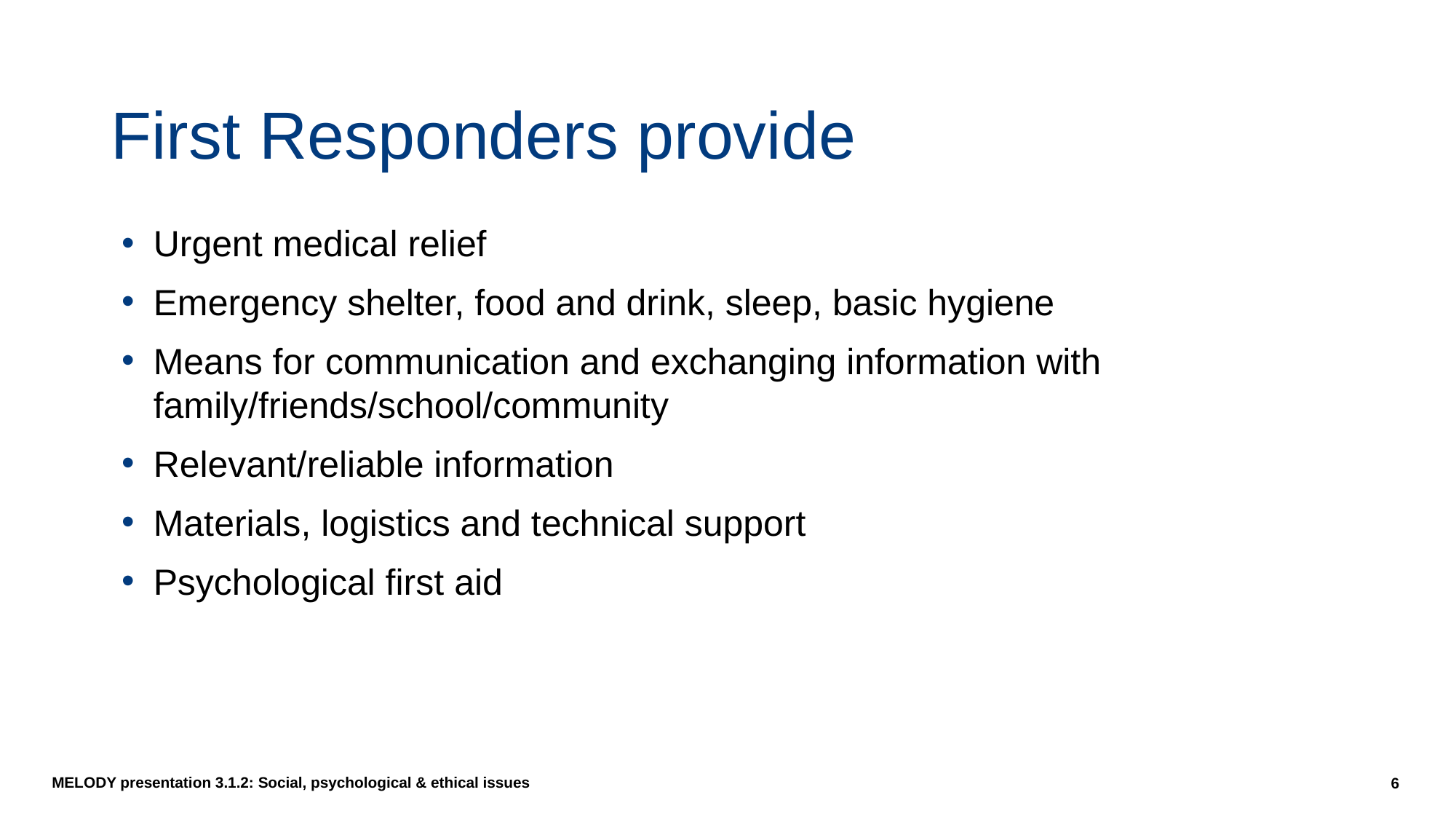

# First Responders provide
Urgent medical relief
Emergency shelter, food and drink, sleep, basic hygiene
Means for communication and exchanging information with family/friends/school/community
Relevant/reliable information
Materials, logistics and technical support
Psychological first aid

MELODY presentation 3.1.2: Social, psychological & ethical issues
6